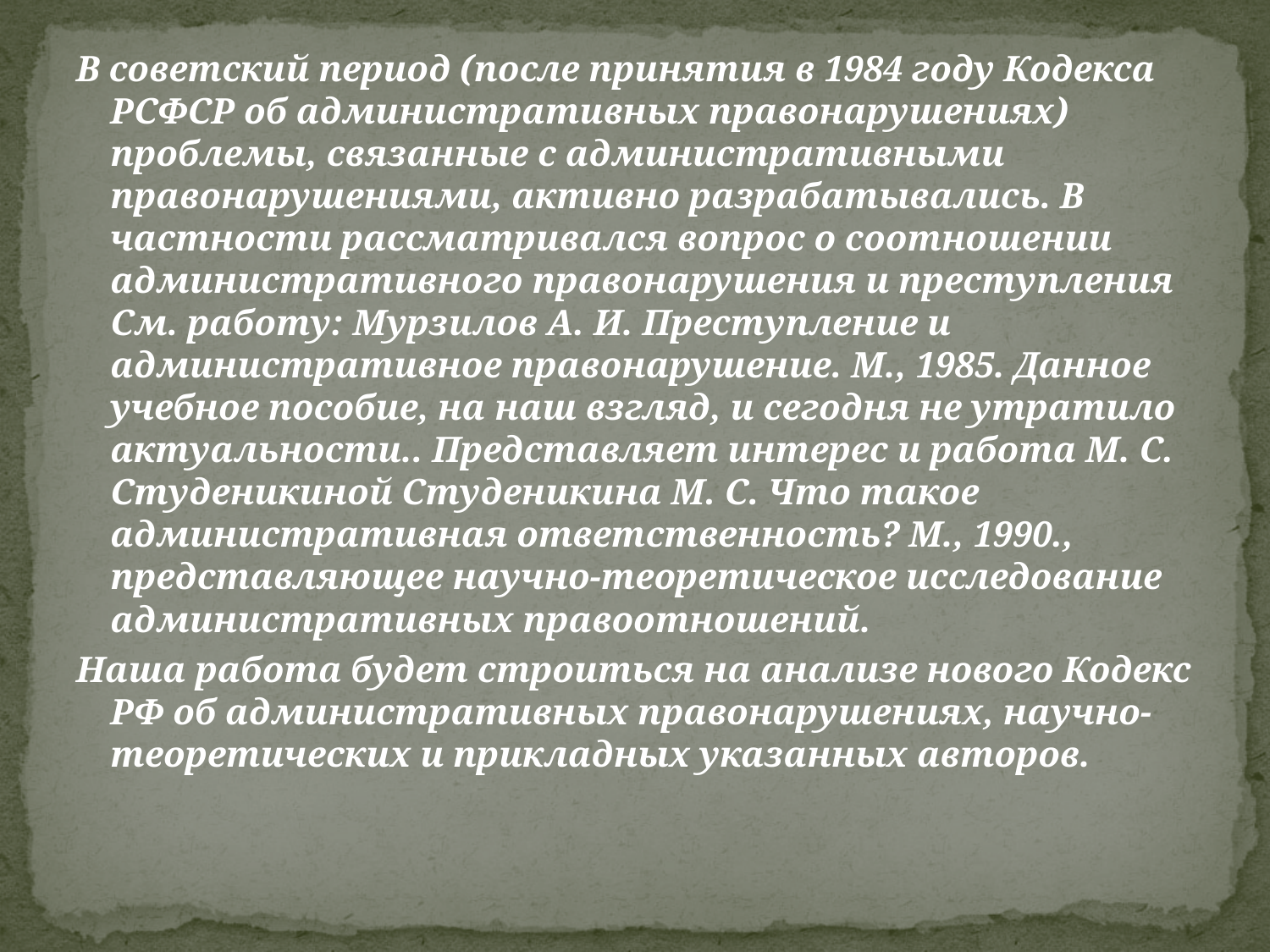

В советский период (после принятия в 1984 году Кодекса РСФСР об административных правонарушениях) проблемы, связанные с административными правонарушениями, активно разрабатывались. В частности рассматривался вопрос о соотношении административного правонарушения и преступления См. работу: Мурзилов А. И. Преступление и административное правонарушение. М., 1985. Данное учебное пособие, на наш взгляд, и сегодня не утратило актуальности.. Представляет интерес и работа М. С. Студеникиной Студеникина М. С. Что такое административная ответственность? М., 1990., представляющее научно-теоретическое исследование административных правоотношений.
Наша работа будет строиться на анализе нового Кодекс РФ об административных правонарушениях, научно-теоретических и прикладных указанных авторов.